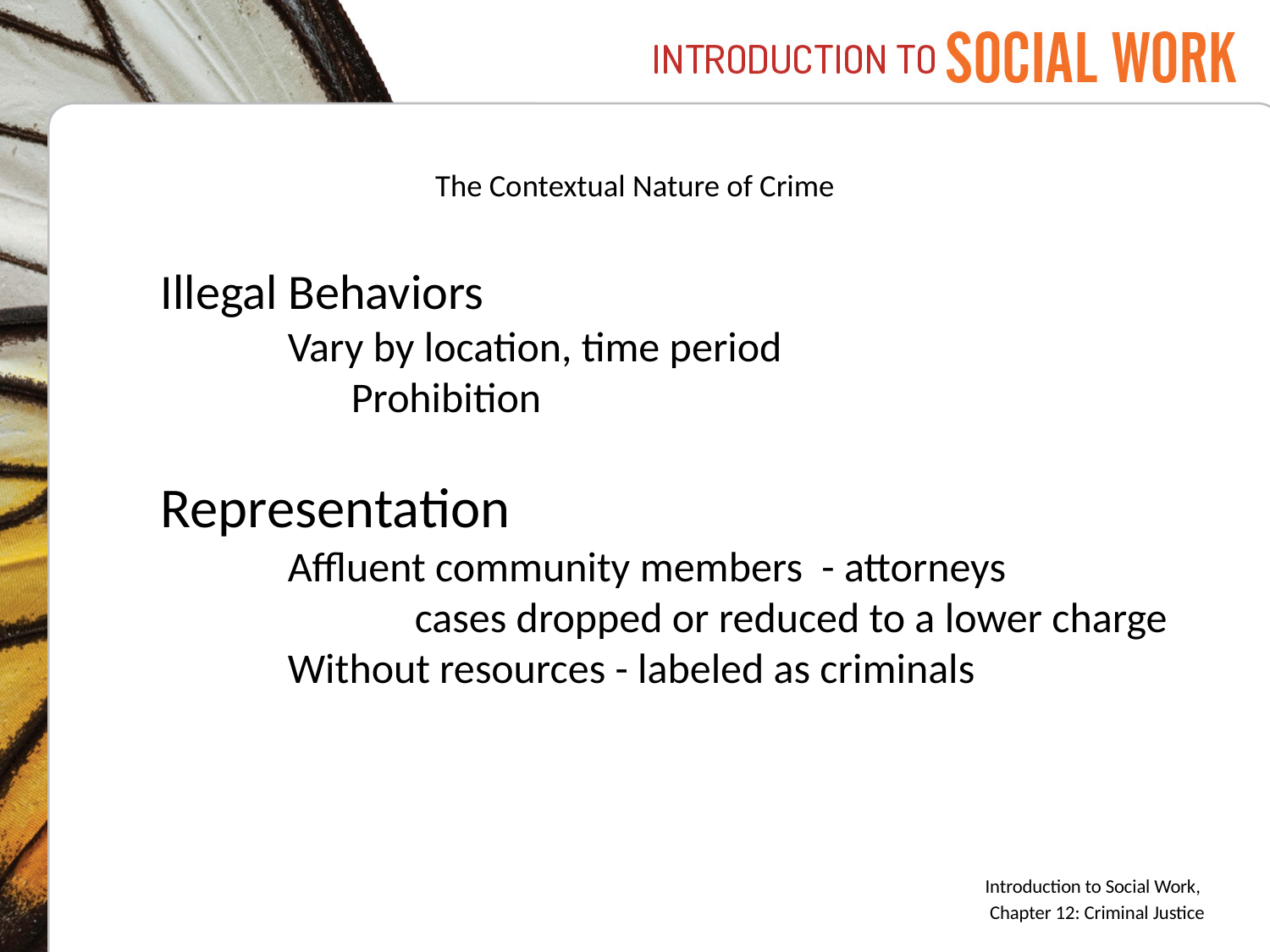

# The Contextual Nature of Crime

Illegal Behaviors
	Vary by location, time period
	Prohibition

Representation
	Affluent community members  - attorneys
		cases dropped or reduced to a lower charge
	Without resources - labeled as criminals

Introduction to Social Work,
Chapter 12: Criminal Justice